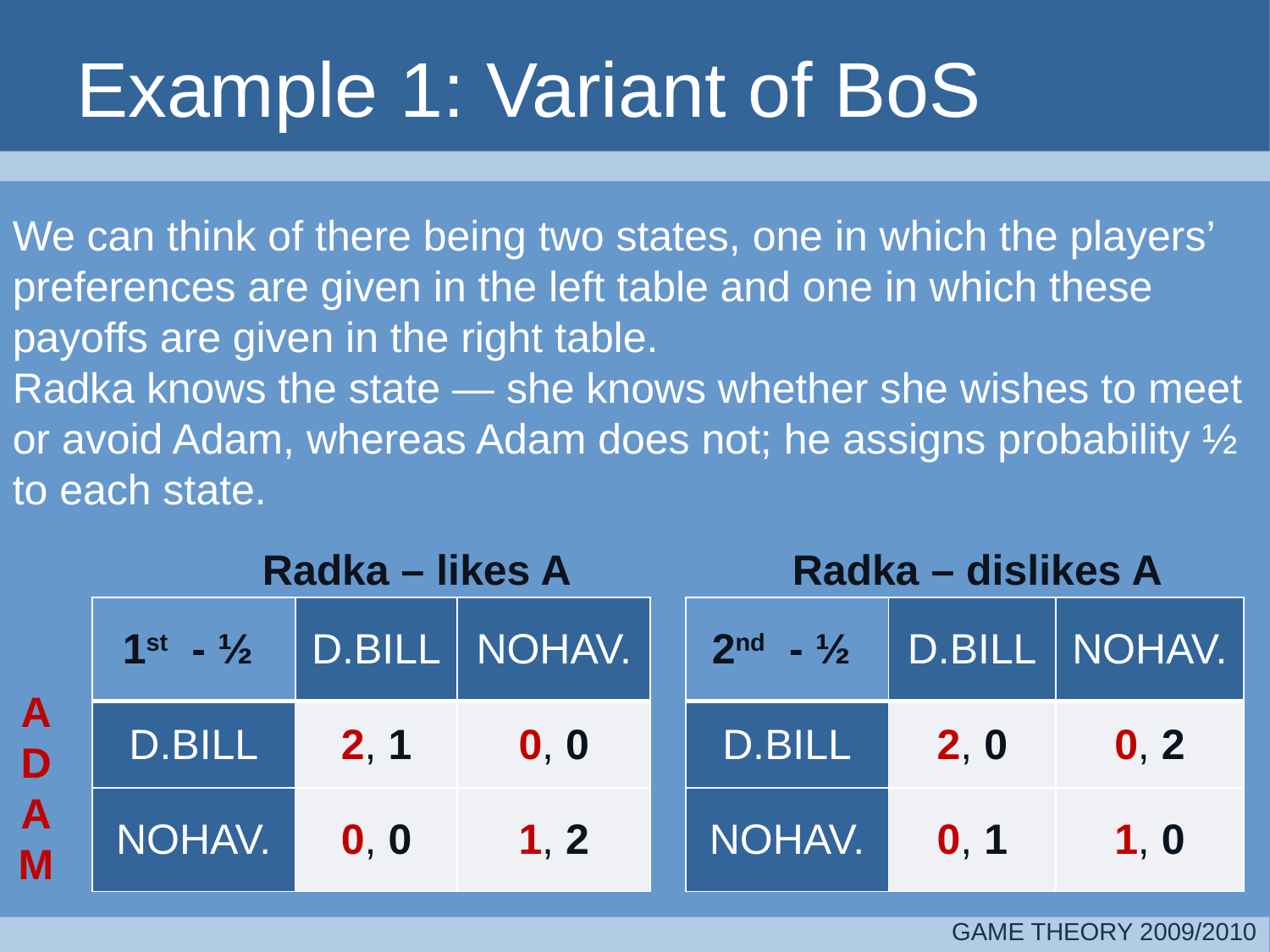

# Example 1: Variant of BoS
We can think of there being two states, one in which the players’ preferences are given in the left table and one in which these payoffs are given in the right table.
Radka knows the state — she knows whether she wishes to meet or avoid Adam, whereas Adam does not; he assigns probability ½
to each state.
Radka – likes A
Radka – dislikes A
| 1st - ½ | D.BILL | NOHAV. |
| --- | --- | --- |
| D.BILL | 2, 1 | 0, 0 |
| NOHAV. | 0, 0 | 1, 2 |
| 2nd - ½ | D.BILL | NOHAV. |
| --- | --- | --- |
| D.BILL | 2, 0 | 0, 2 |
| NOHAV. | 0, 1 | 1, 0 |
ADAM
GAME THEORY 2009/2010